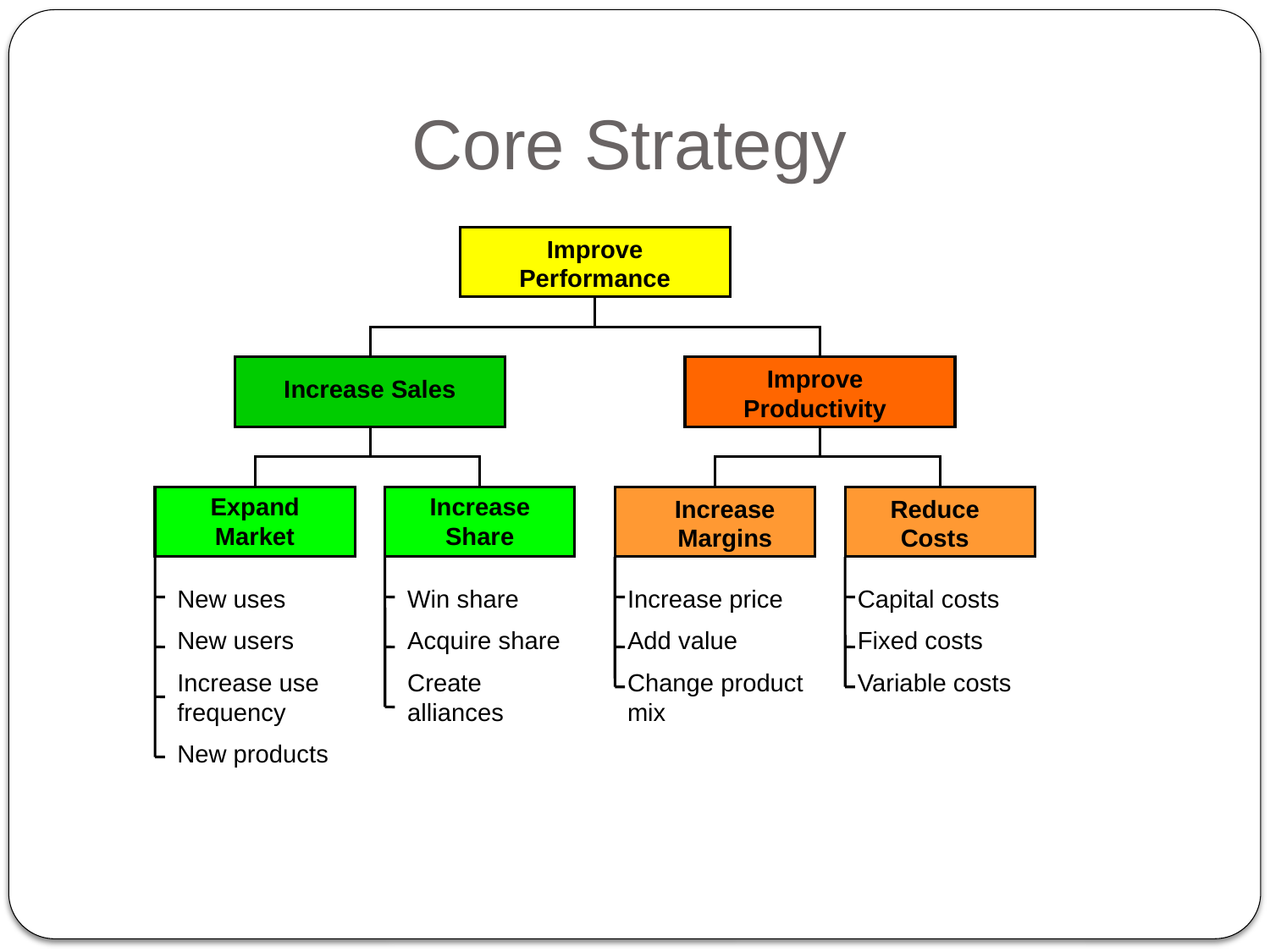

# Core Strategy

Improve Performance

Improve Productivity
Increase Sales
Expand Market
Increase Share

Increase Margins

Reduce Costs

New uses
New users
Increase use frequency
New products

Win share
Acquire share
Create alliances
Increase price
Add value
Change product mix
Capital costs
Fixed costs
Variable costs